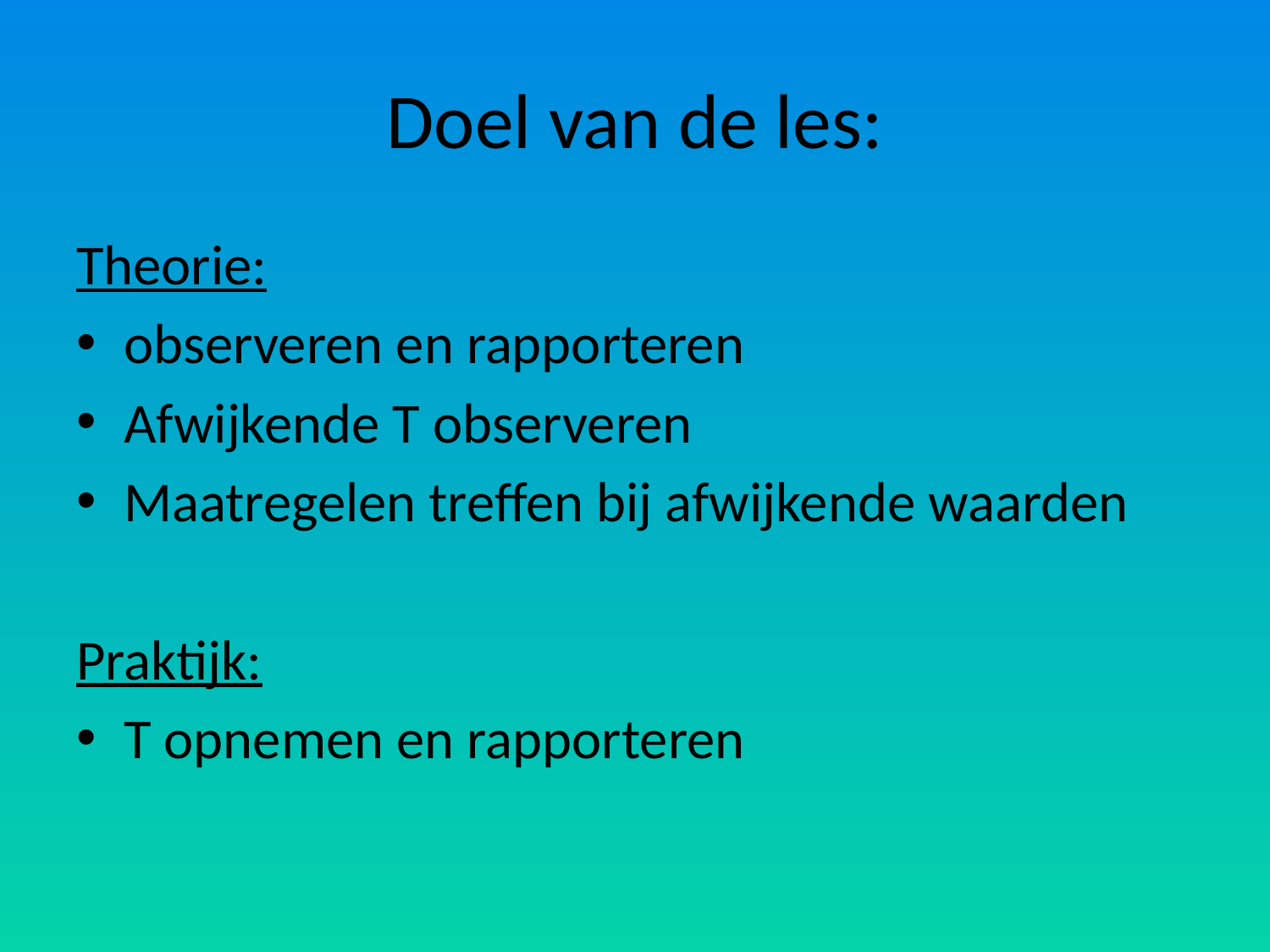

# Doel van de les:
Theorie:
observeren en rapporteren
Afwijkende T observeren
Maatregelen treffen bij afwijkende waarden

Praktijk:
T opnemen en rapporteren